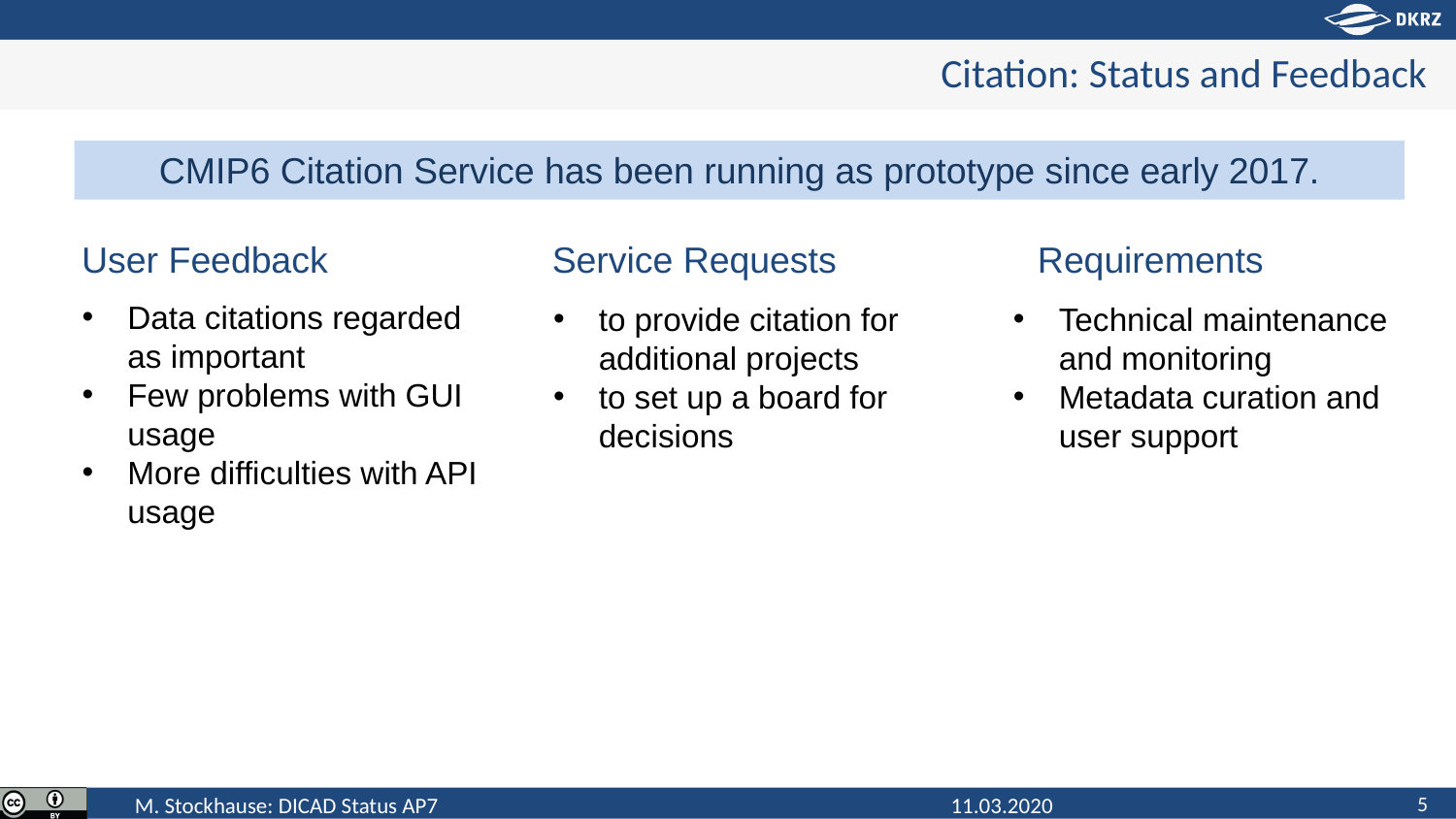

# Citation: Status and Feedback
CMIP6 Citation Service has been running as prototype since early 2017.
User Feedback
Service Requests
Requirements
Data citations regarded
as important
Few problems with GUI
usage
More difficulties with API
usage
to provide citation for
additional projects
to set up a board for
decisions
Technical maintenance
and monitoring
Metadata curation and
user support
5
M. Stockhause: DICAD Status AP7
11.03.2020